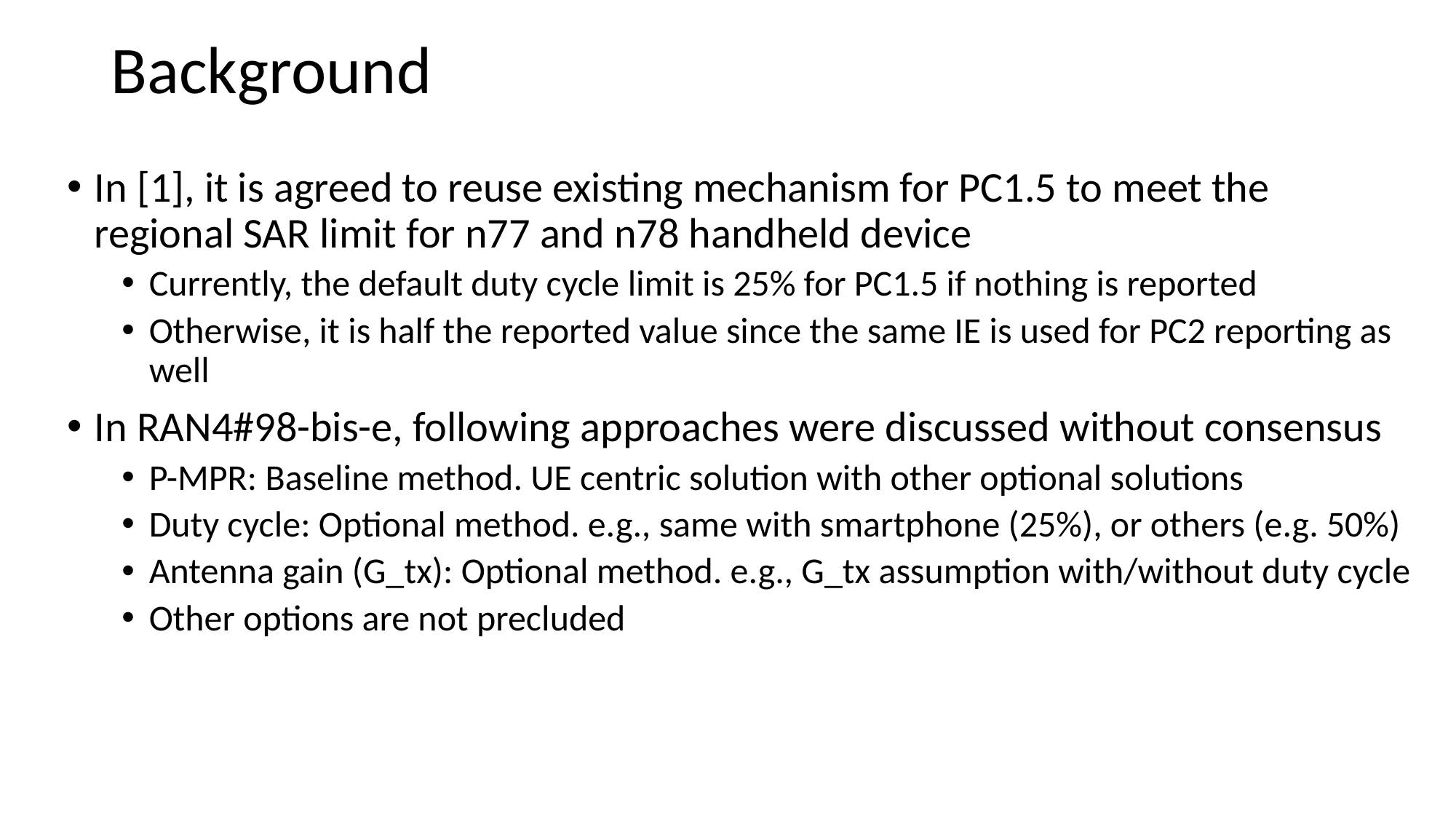

Background
In [1], it is agreed to reuse existing mechanism for PC1.5 to meet the regional SAR limit for n77 and n78 handheld device
Currently, the default duty cycle limit is 25% for PC1.5 if nothing is reported
Otherwise, it is half the reported value since the same IE is used for PC2 reporting as well
In RAN4#98-bis-e, following approaches were discussed without consensus
P-MPR: Baseline method. UE centric solution with other optional solutions
Duty cycle: Optional method. e.g., same with smartphone (25%), or others (e.g. 50%)
Antenna gain (G_tx): Optional method. e.g., G_tx assumption with/without duty cycle
Other options are not precluded